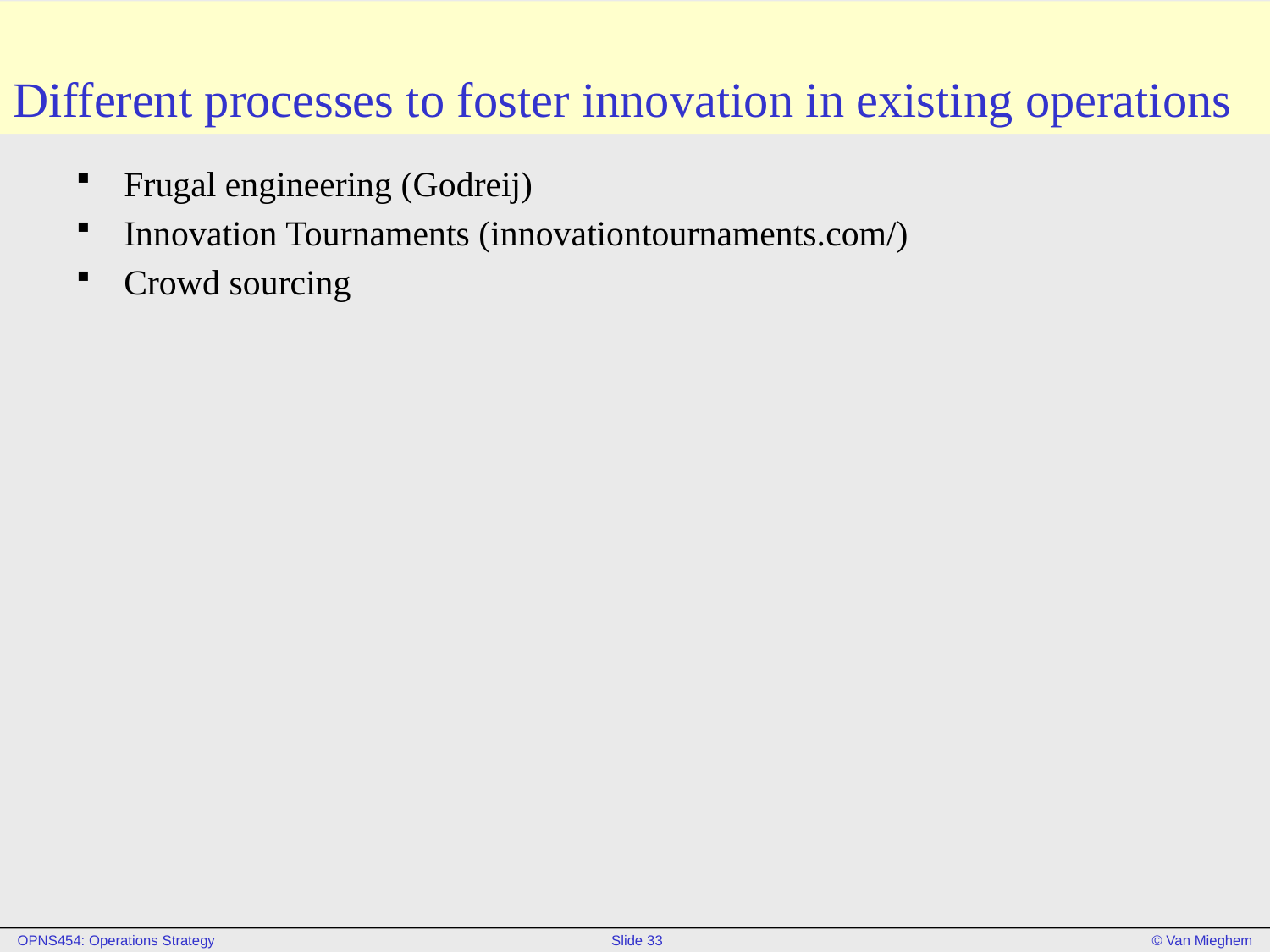

# Different processes to foster innovation in existing operations
Frugal engineering (Godreij)
Innovation Tournaments (innovationtournaments.com/)
Crowd sourcing